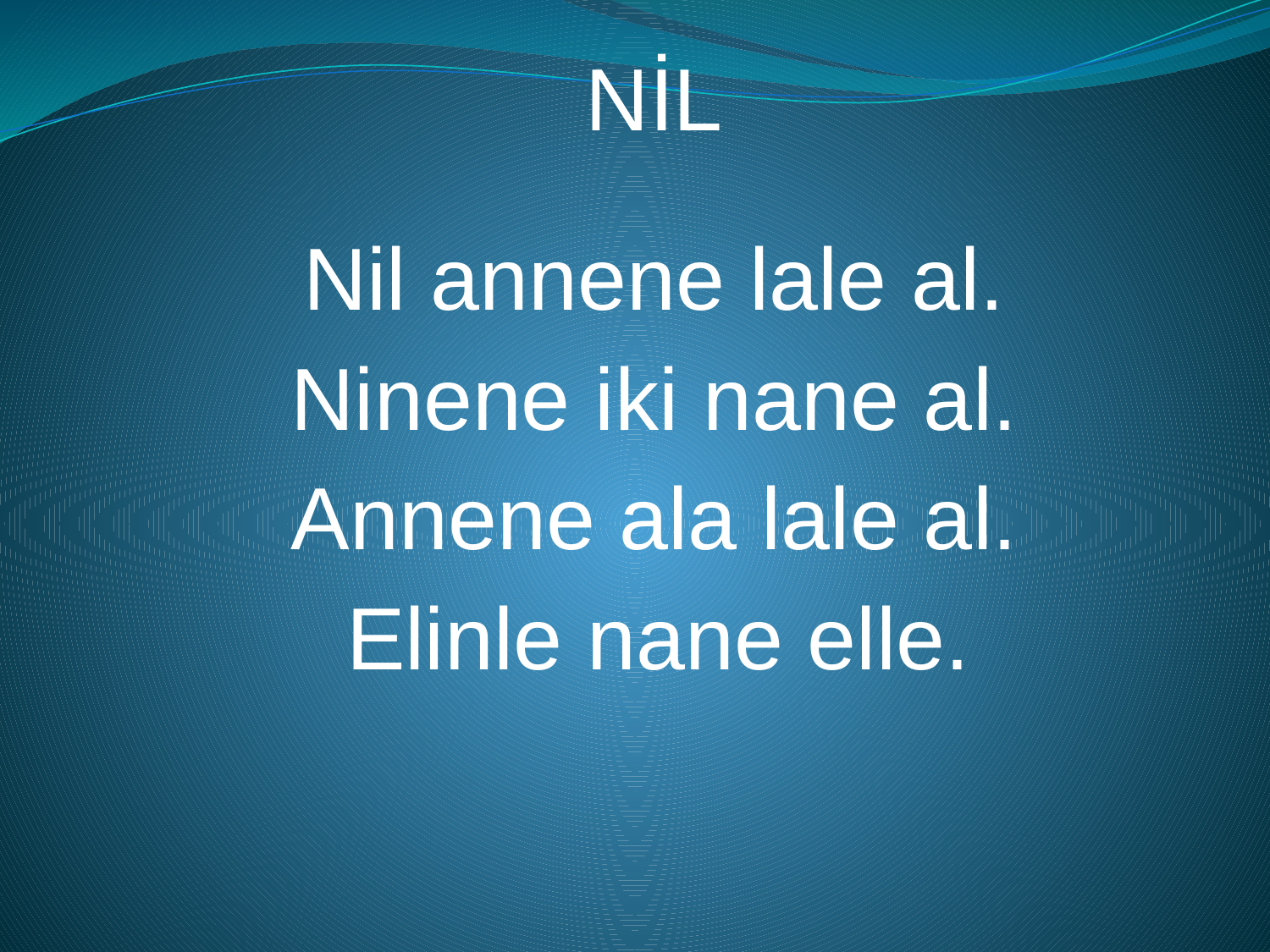

NİL
Nil annene lale al.
Ninene iki nane al.
Annene ala lale al.
Elinle nane elle.